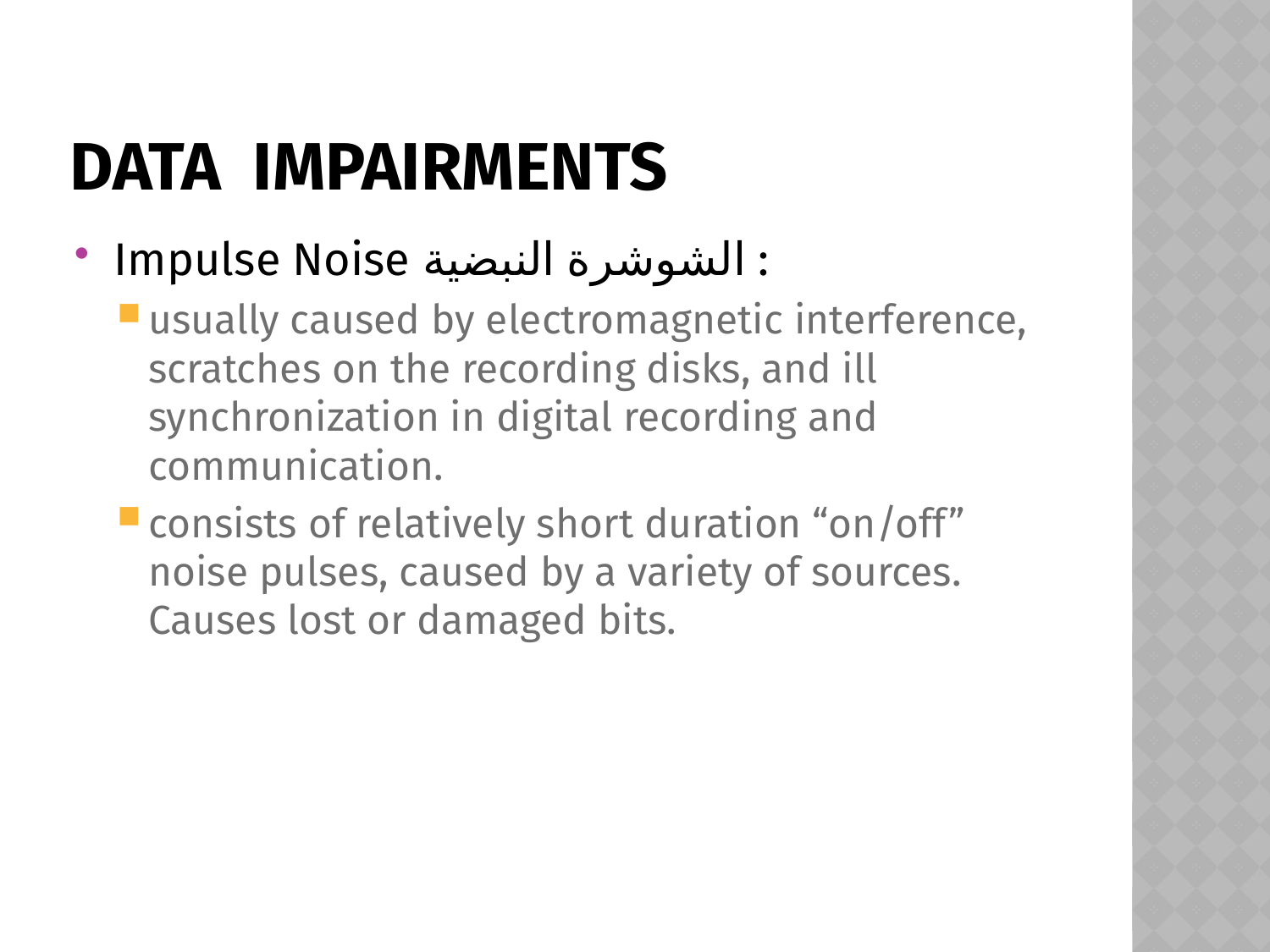

# Data  impairments
Impulse Noise الشوشرة النبضية :
usually caused by electromagnetic interference, scratches on the recording disks, and ill synchronization in digital recording and communication.
consists of relatively short duration “on/off” noise pulses, caused by a variety of sources. Causes lost or damaged bits.